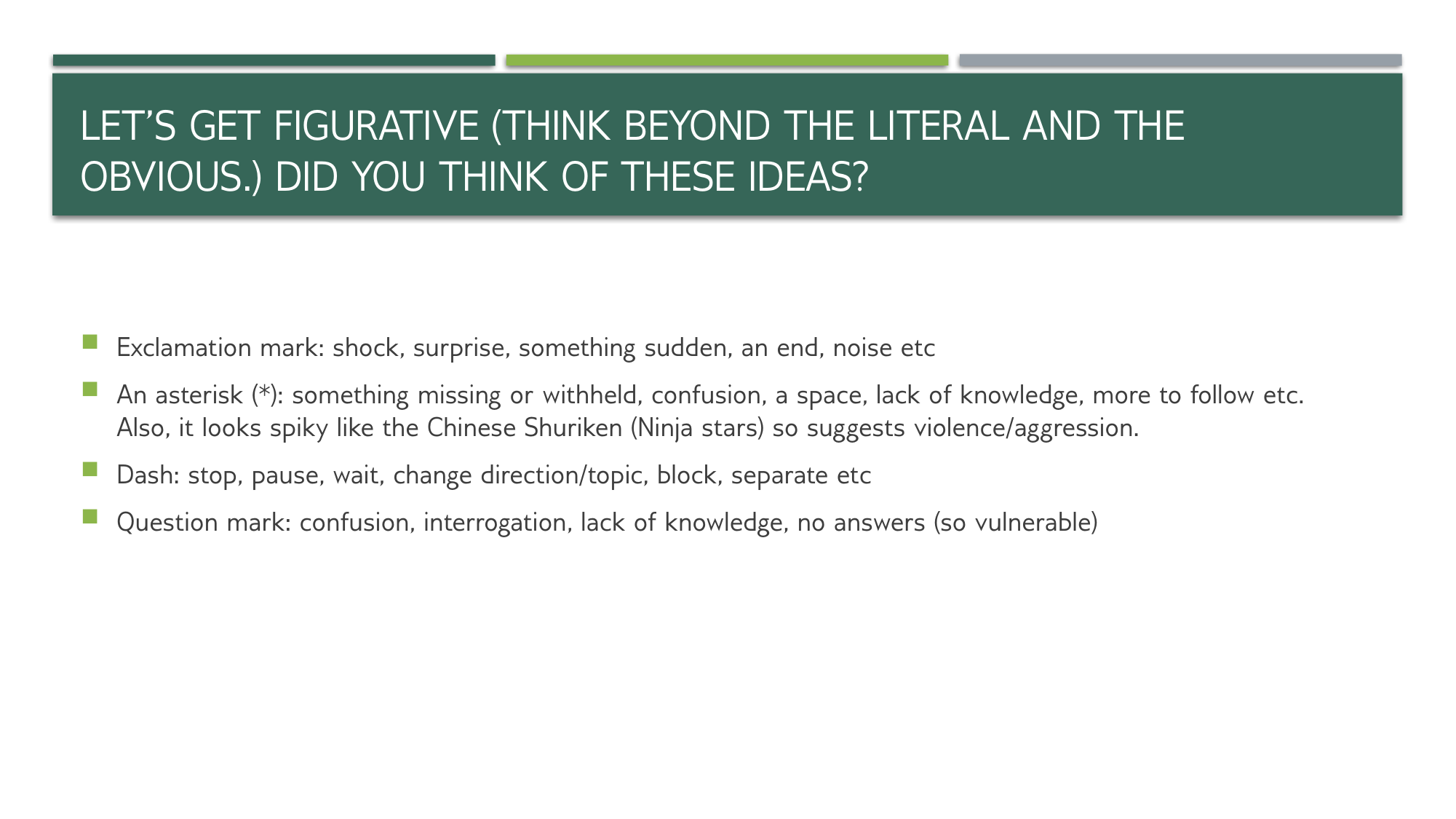

# Let’s get figurative (think beyond the literal and the obvious.) Did you think of these ideas?
Exclamation mark: shock, surprise, something sudden, an end, noise etc
An asterisk (*): something missing or withheld, confusion, a space, lack of knowledge, more to follow etc.  Also, it looks spiky like the Chinese Shuriken (Ninja stars) so suggests violence/aggression.
Dash: stop, pause, wait, change direction/topic, block, separate etc
Question mark: confusion, interrogation, lack of knowledge, no answers (so vulnerable)